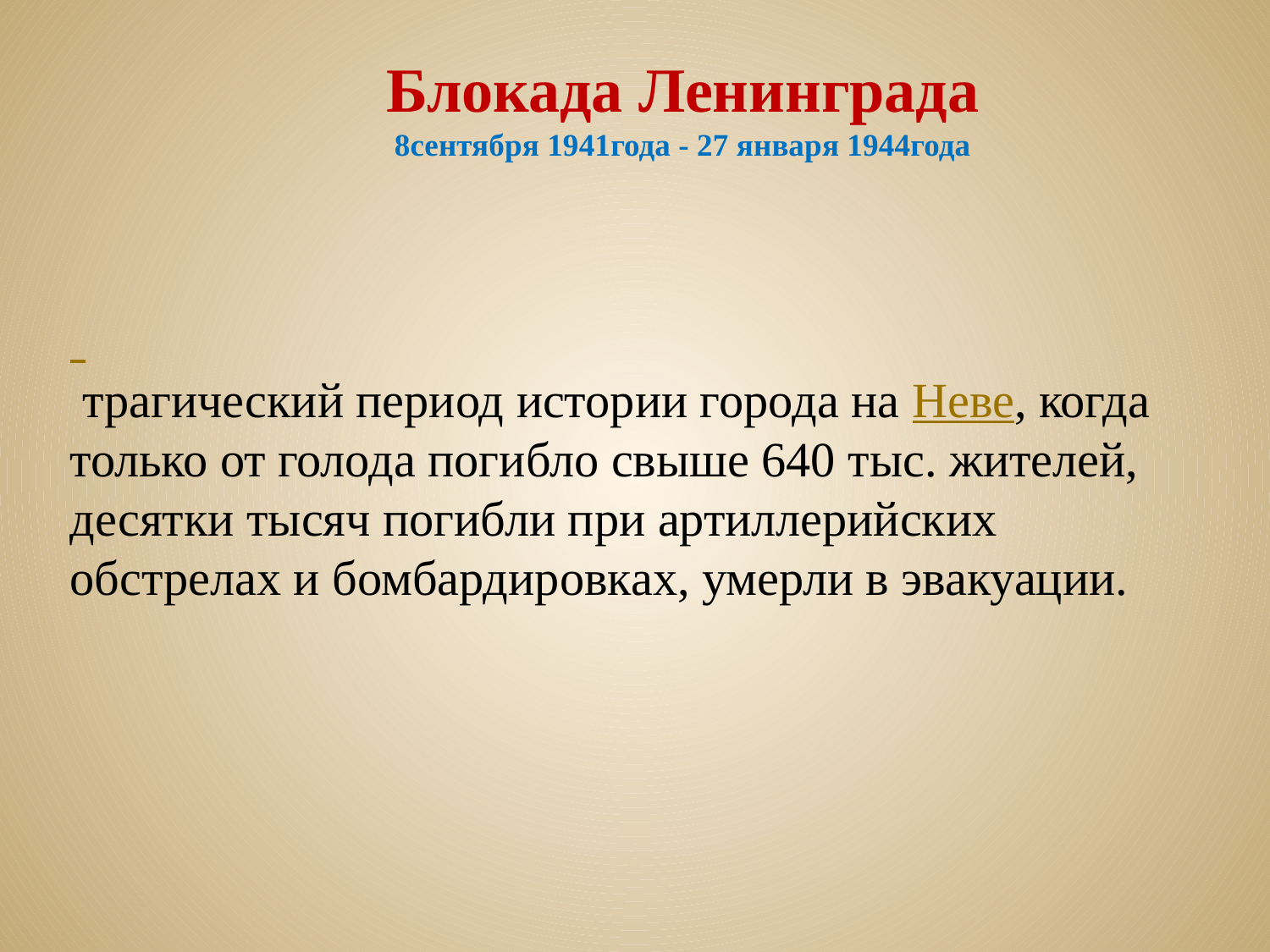

# Блокада Ленинграда 8сентября 1941года - 27 января 1944года

 трагический период истории города на Неве, когда только от голода погибло свыше 640 тыс. жителей, десятки тысяч погибли при артиллерийских обстрелах и бомбардировках, умерли в эвакуации.